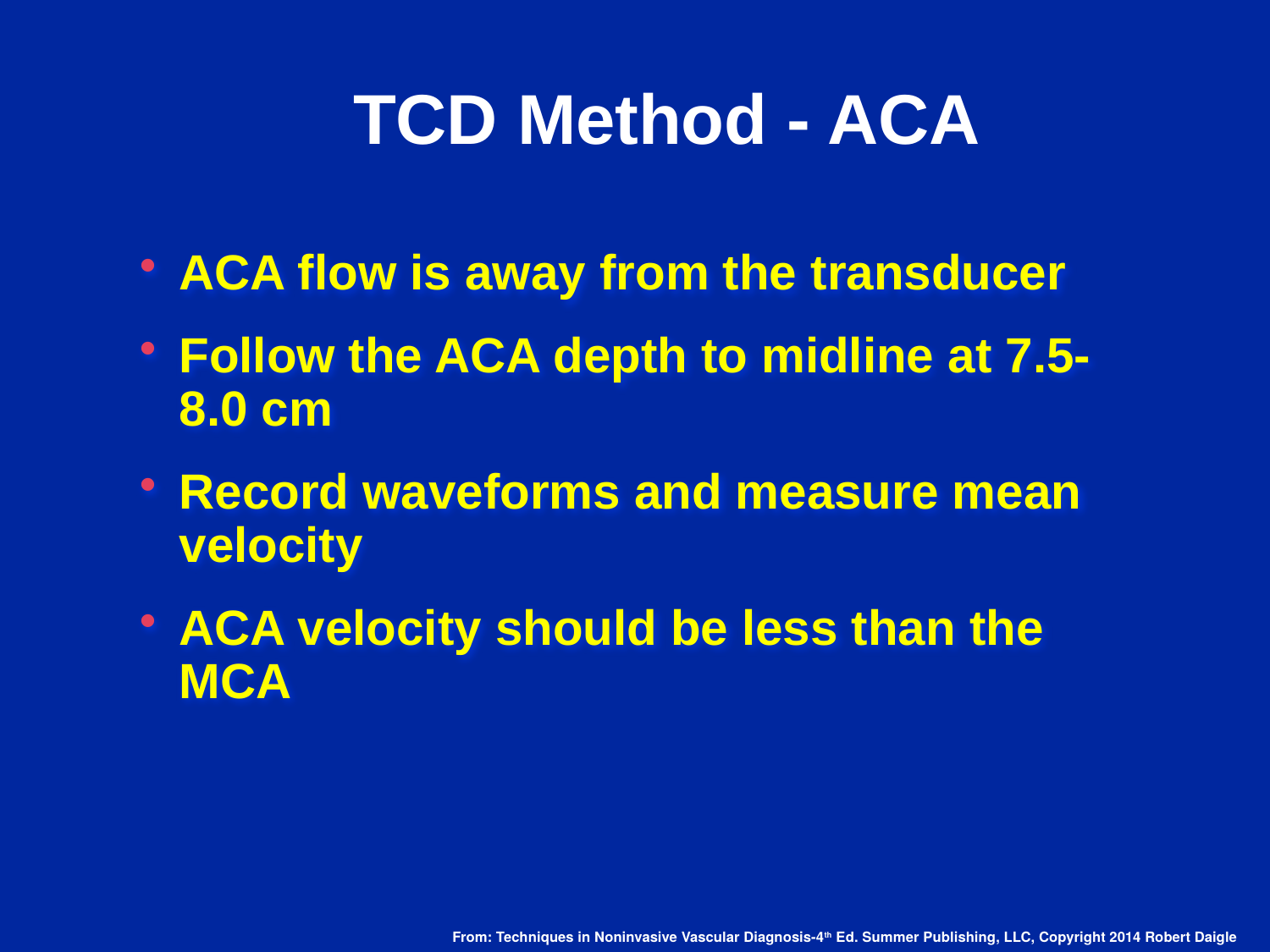

# TCD Method - ACA
ACA flow is away from the transducer
Follow the ACA depth to midline at 7.5- 8.0 cm
Record waveforms and measure mean velocity
ACA velocity should be less than the MCA